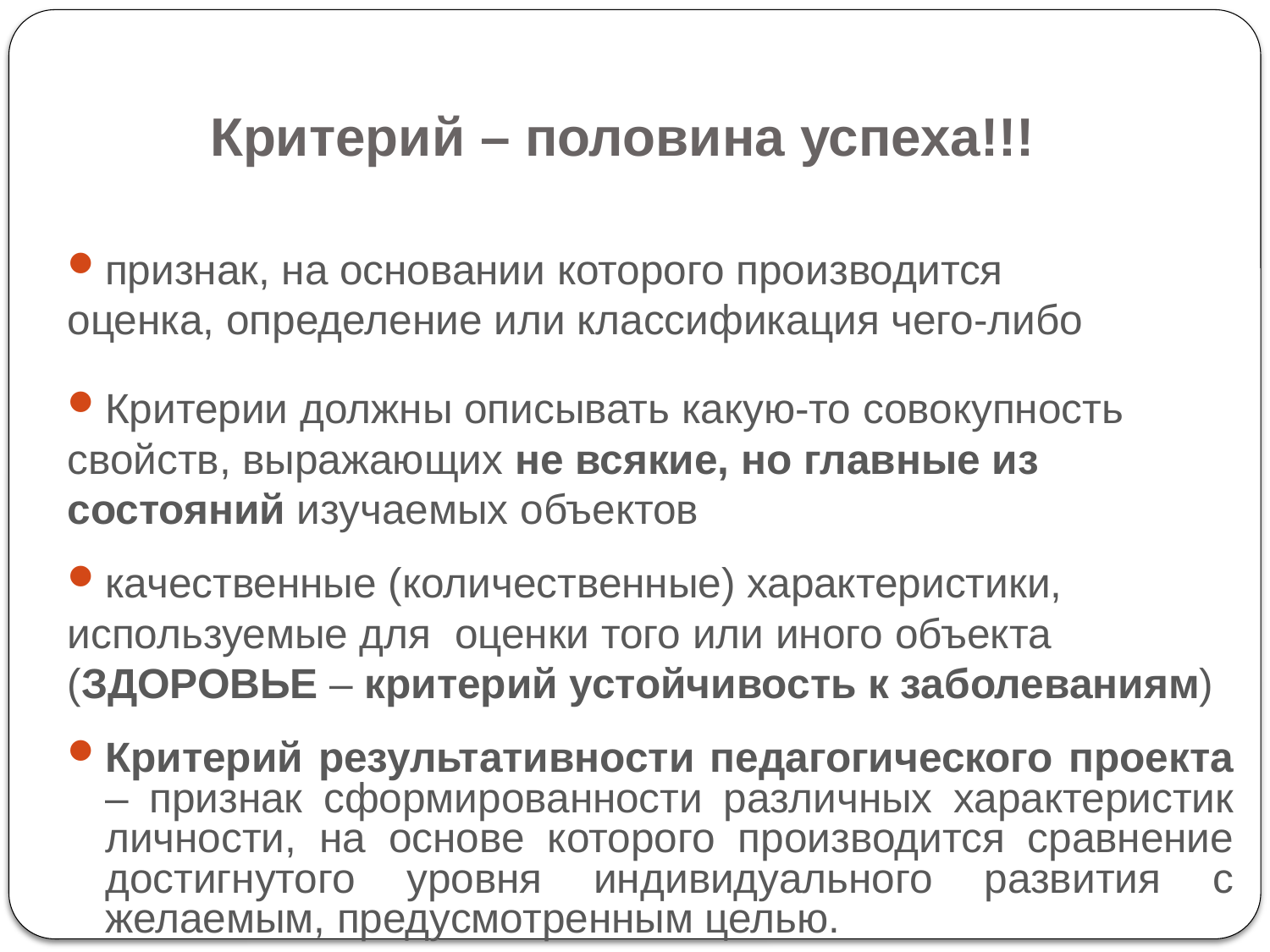

# Критерий – половина успеха!!!
признак, на основании которого производится
оценка, определение или классификация чего-либо

Критерии должны описывать какую-то совокупность
свойств, выражающих не всякие, но главные из
состояний изучаемых объектов

качественные (количественные) характеристики,
используемые для  оценки того или иного объекта
(ЗДОРОВЬЕ – критерий устойчивость к заболеваниям)

Критерий результативности педагогического проекта – признак сформированности различных характеристик личности, на основе которого производится сравнение достигнутого уровня индивидуального развития с желаемым, предусмотренным целью.